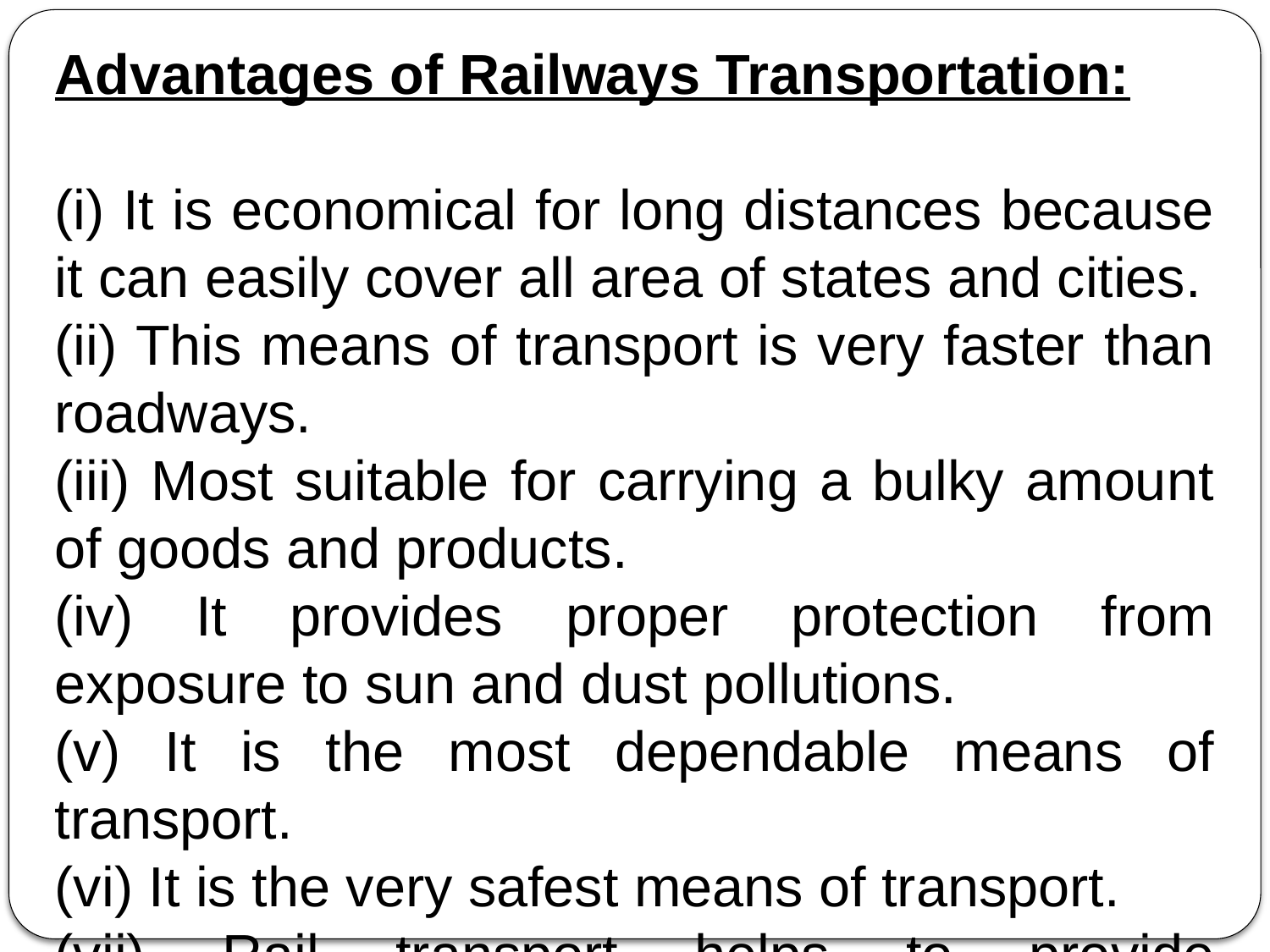

Advantages of Railways Transportation:

(i) It is economical for long distances because it can easily cover all area of states and cities.
(ii) This means of transport is very faster than roadways.
(iii) Most suitable for carrying a bulky amount of goods and products.
(iv) It provides proper protection from exposure to sun and dust pollutions.
(v) It is the most dependable means of transport.
(vi) It is the very safest means of transport.
(vii) Rail transport helps to provide employment opportunities to both skilled and unskilled individuals.